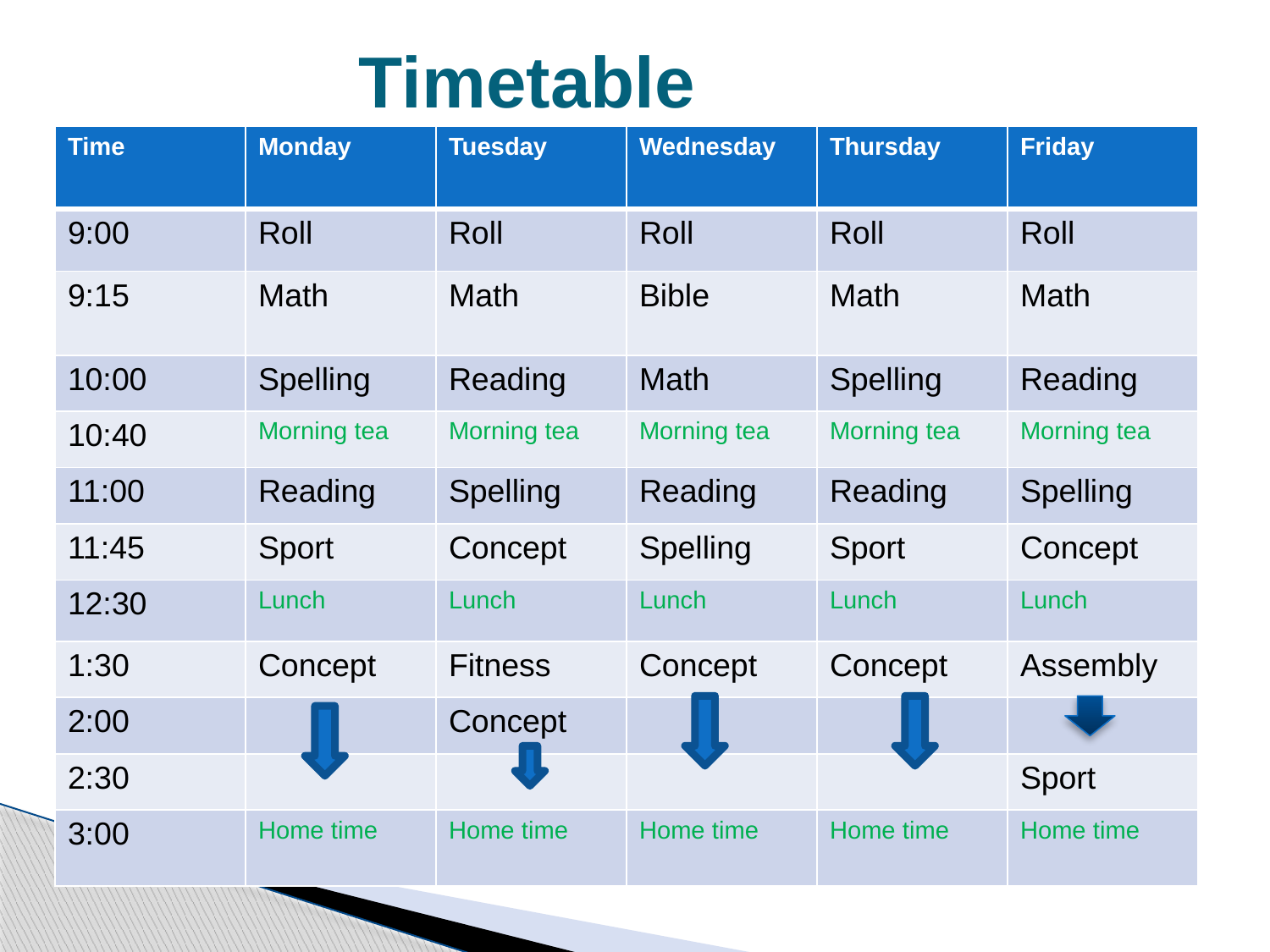

# Timetable
| Time | Monday | Tuesday | Wednesday | Thursday | Friday |
| --- | --- | --- | --- | --- | --- |
| 9:00 | Roll | Roll | Roll | Roll | Roll |
| 9:15 | Math | Math | Bible | Math | Math |
| 10:00 | Spelling | Reading | Math | Spelling | Reading |
| 10:40 | Morning tea | Morning tea | Morning tea | Morning tea | Morning tea |
| 11:00 | Reading | Spelling | Reading | Reading | Spelling |
| 11:45 | Sport | Concept | Spelling | Sport | Concept |
| 12:30 | Lunch | Lunch | Lunch | Lunch | Lunch |
| 1:30 | Concept | Fitness | Concept | Concept | Assembly |
| 2:00 |  | Concept |  |  |  |
| 2:30 |  |  |  |  | Sport |
| 3:00 | Home time | Home time | Home time | Home time | Home time |